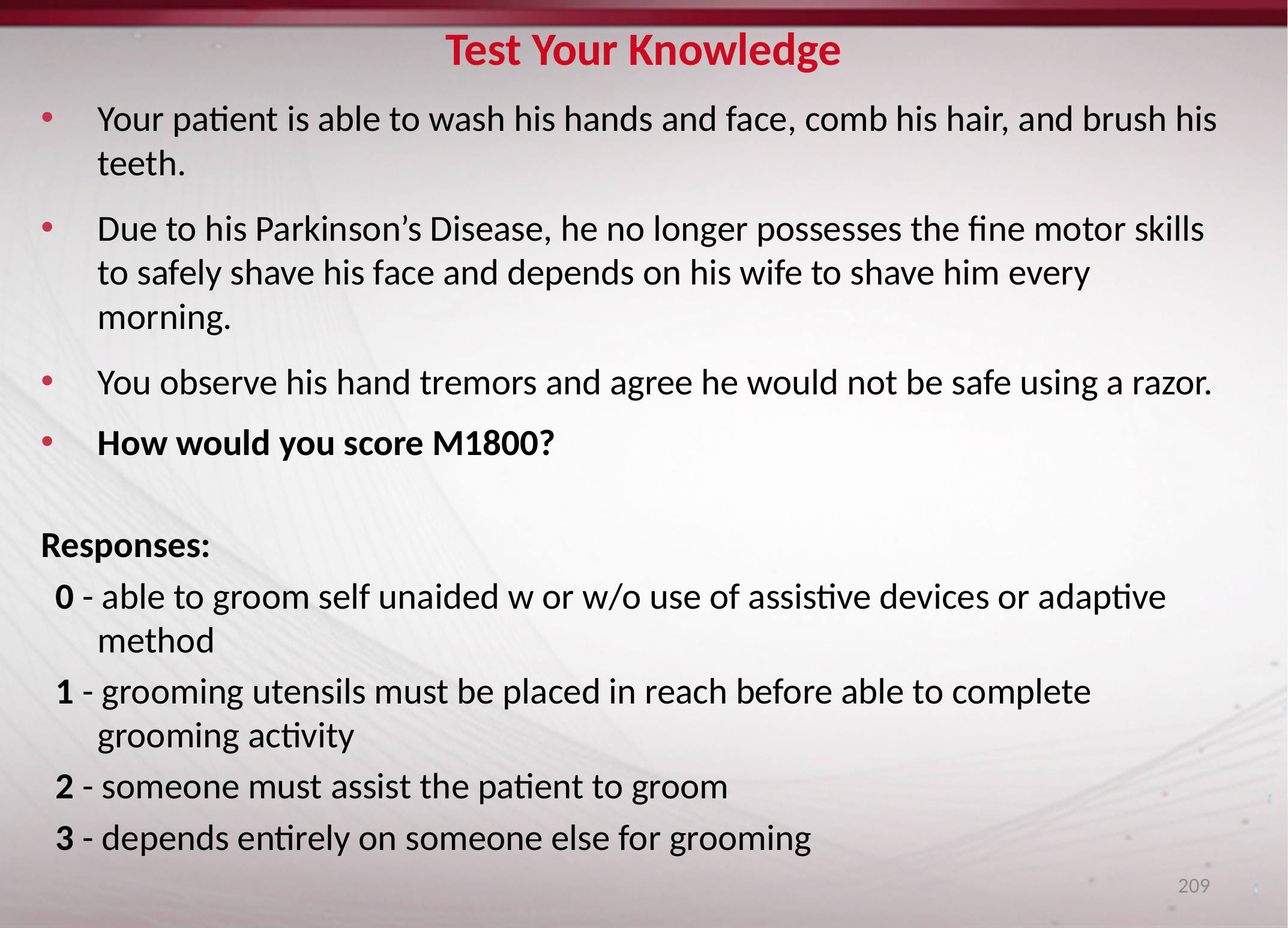

# Test Your Knowledge
Your patient is able to wash his hands and face, comb his hair, and brush his teeth.

Due to his Parkinson’s Disease, he no longer possesses the fine motor skills to safely shave his face and depends on his wife to shave him every morning.

You observe his hand tremors and agree he would not be safe using a razor.

How would you score M1800?

Responses:
0 - able to groom self unaided w or w/o use of assistive devices or adaptive method
1 - grooming utensils must be placed in reach before able to complete grooming activity
2 - someone must assist the patient to groom
3 - depends entirely on someone else for grooming
209